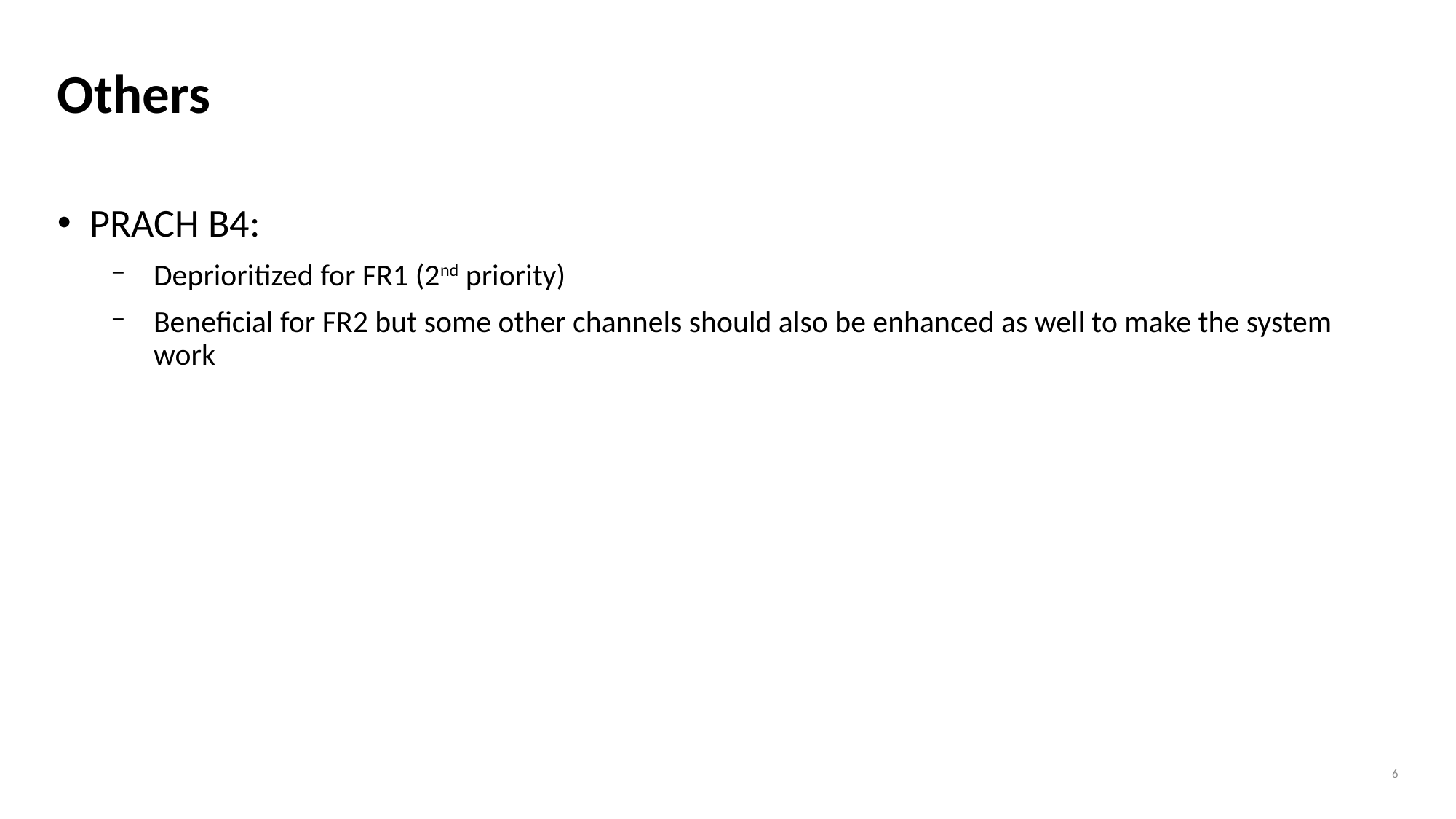

# Others
PRACH B4:
Deprioritized for FR1 (2nd priority)
Beneficial for FR2 but some other channels should also be enhanced as well to make the system work
6